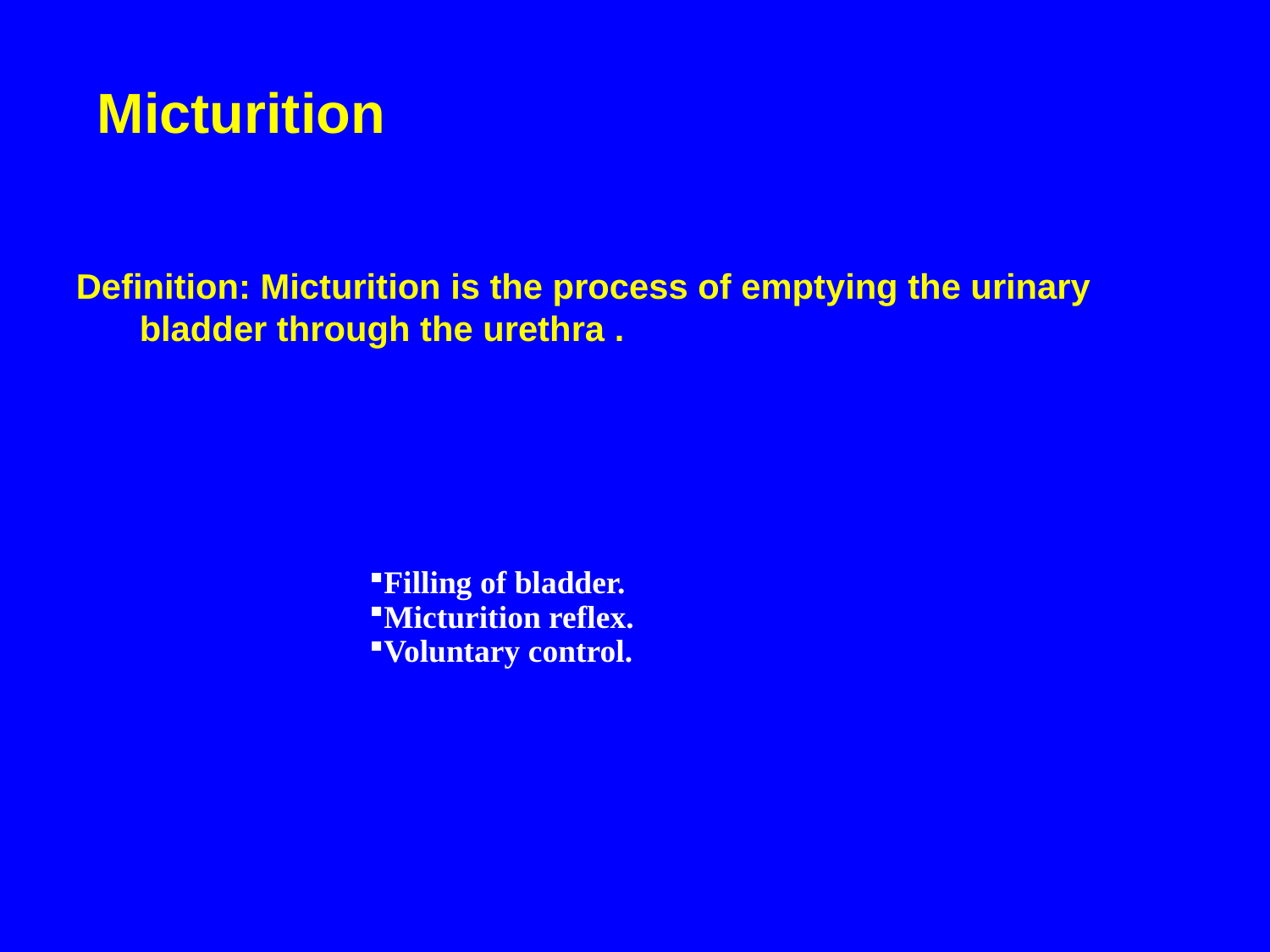

Micturition

Definition: Micturition is the process of emptying the urinary bladder through the urethra .

Filling of bladder.
Micturition reflex.
Voluntary control.